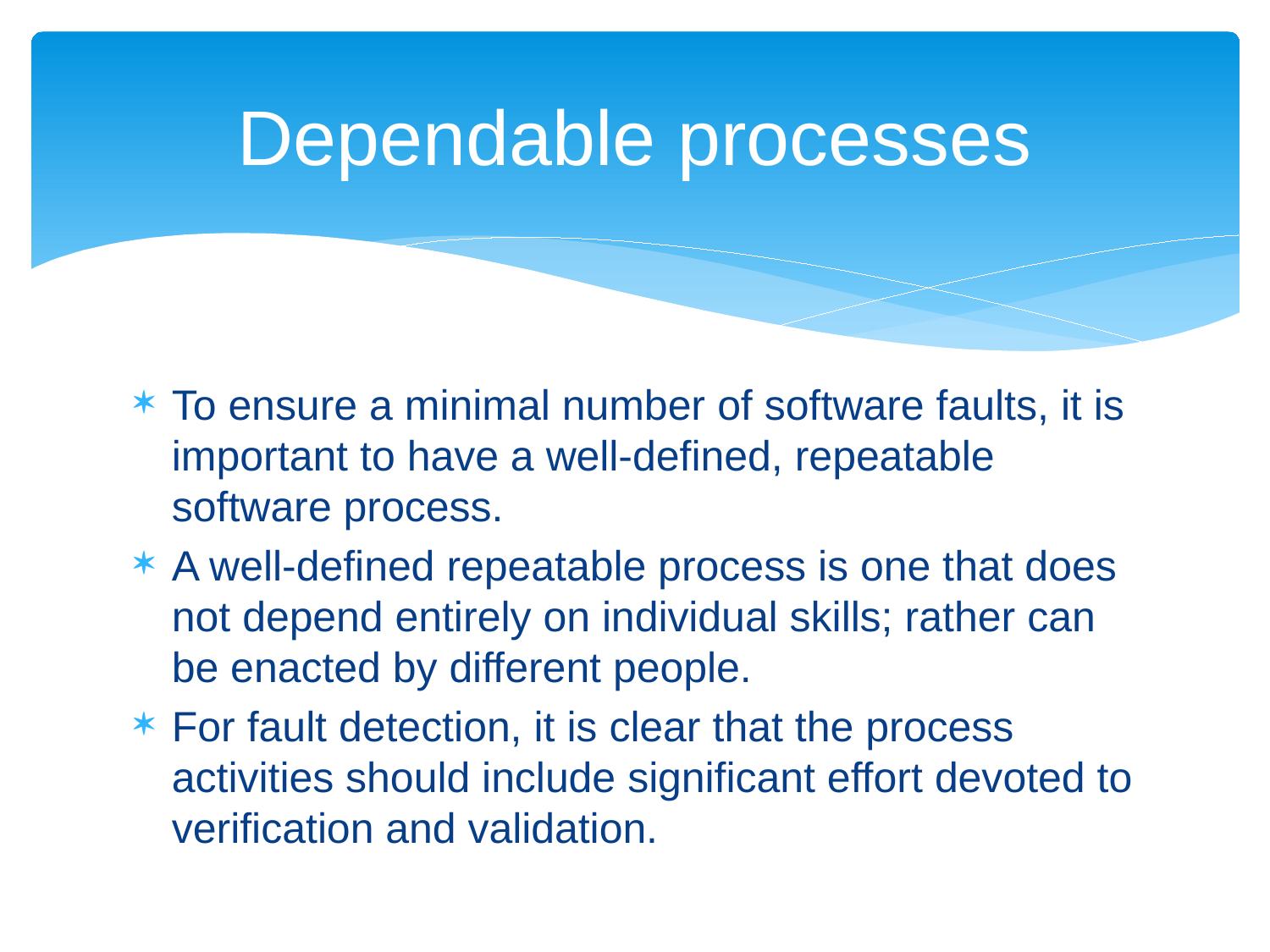

# Dependable processes
To ensure a minimal number of software faults, it is important to have a well-defined, repeatable software process.
A well-defined repeatable process is one that does not depend entirely on individual skills; rather can be enacted by different people.
For fault detection, it is clear that the process activities should include significant effort devoted to verification and validation.